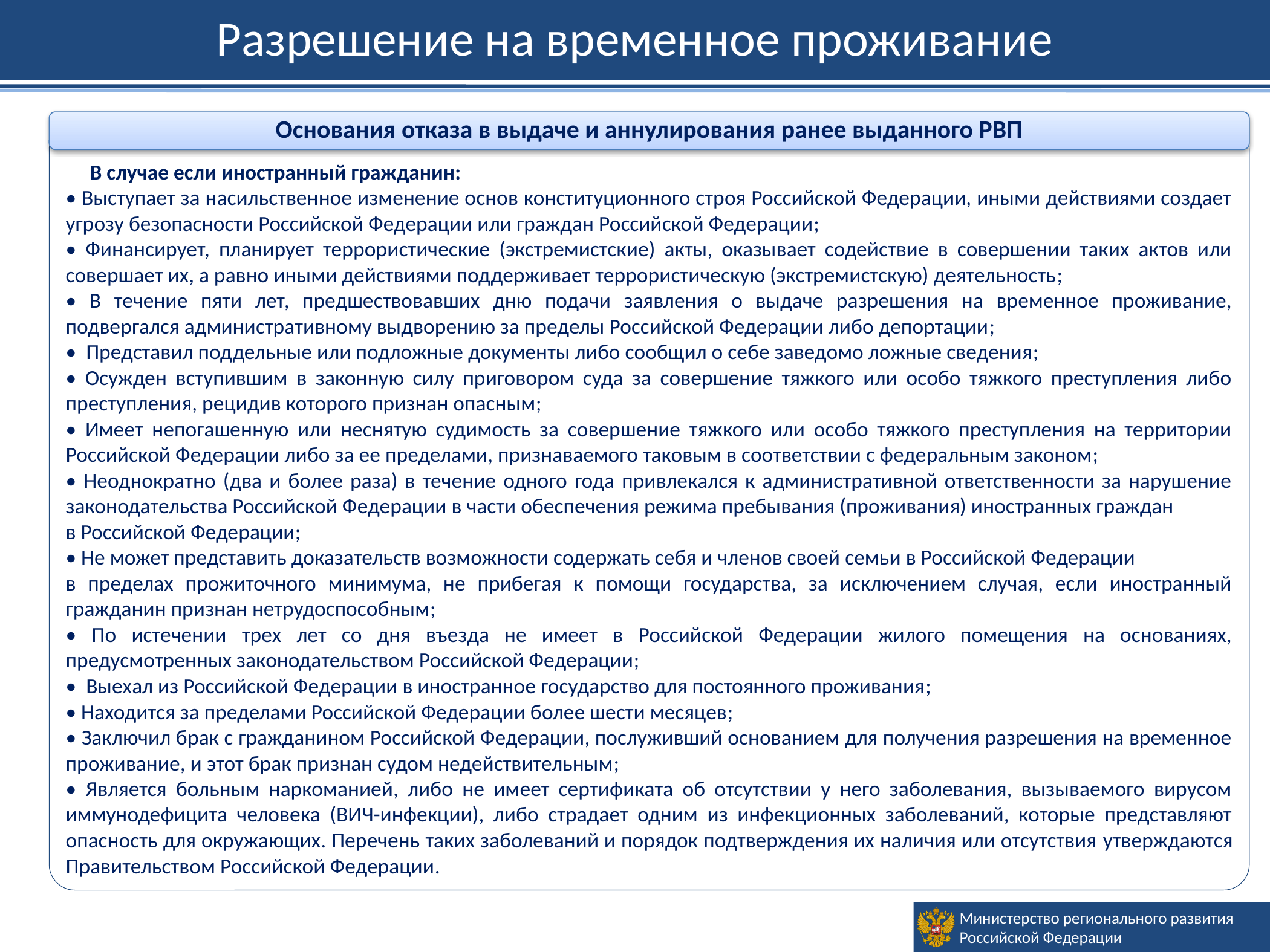

Разрешение на временное проживание
Основания отказа в выдаче и аннулирования ранее выданного РВП

     В случае если иностранный гражданин:
• Выступает за насильственное изменение основ конституционного строя Российской Федерации, иными действиями создает угрозу безопасности Российской Федерации или граждан Российской Федерации;
• Финансирует, планирует террористические (экстремистские) акты, оказывает содействие в совершении таких актов или совершает их, а равно иными действиями поддерживает террористическую (экстремистскую) деятельность;
• В течение пяти лет, предшествовавших дню подачи заявления о выдаче разрешения на временное проживание, подвергался административному выдворению за пределы Российской Федерации либо депортации;
•  Представил поддельные или подложные документы либо сообщил о себе заведомо ложные сведения;
• Осужден вступившим в законную силу приговором суда за совершение тяжкого или особо тяжкого преступления либо преступления, рецидив которого признан опасным;
• Имеет непогашенную или неснятую судимость за совершение тяжкого или особо тяжкого преступления на территории Российской Федерации либо за ее пределами, признаваемого таковым в соответствии с федеральным законом;
• Неоднократно (два и более раза) в течение одного года привлекался к административной ответственности за нарушение законодательства Российской Федерации в части обеспечения режима пребывания (проживания) иностранных граждан
в Российской Федерации;
• Не может представить доказательств возможности содержать себя и членов своей семьи в Российской Федерации
в пределах прожиточного минимума, не прибегая к помощи государства, за исключением случая, если иностранный гражданин признан нетрудоспособным;
• По истечении трех лет со дня въезда не имеет в Российской Федерации жилого помещения на основаниях, предусмотренных законодательством Российской Федерации;
•  Выехал из Российской Федерации в иностранное государство для постоянного проживания;
• Находится за пределами Российской Федерации более шести месяцев;
• Заключил брак с гражданином Российской Федерации, послуживший основанием для получения разрешения на временное проживание, и этот брак признан судом недействительным;
• Является больным наркоманией, либо не имеет сертификата об отсутствии у него заболевания, вызываемого вирусом иммунодефицита человека (ВИЧ-инфекции), либо страдает одним из инфекционных заболеваний, которые представляют опасность для окружающих. Перечень таких заболеваний и порядок подтверждения их наличия или отсутствия утверждаются Правительством Российской Федерации.